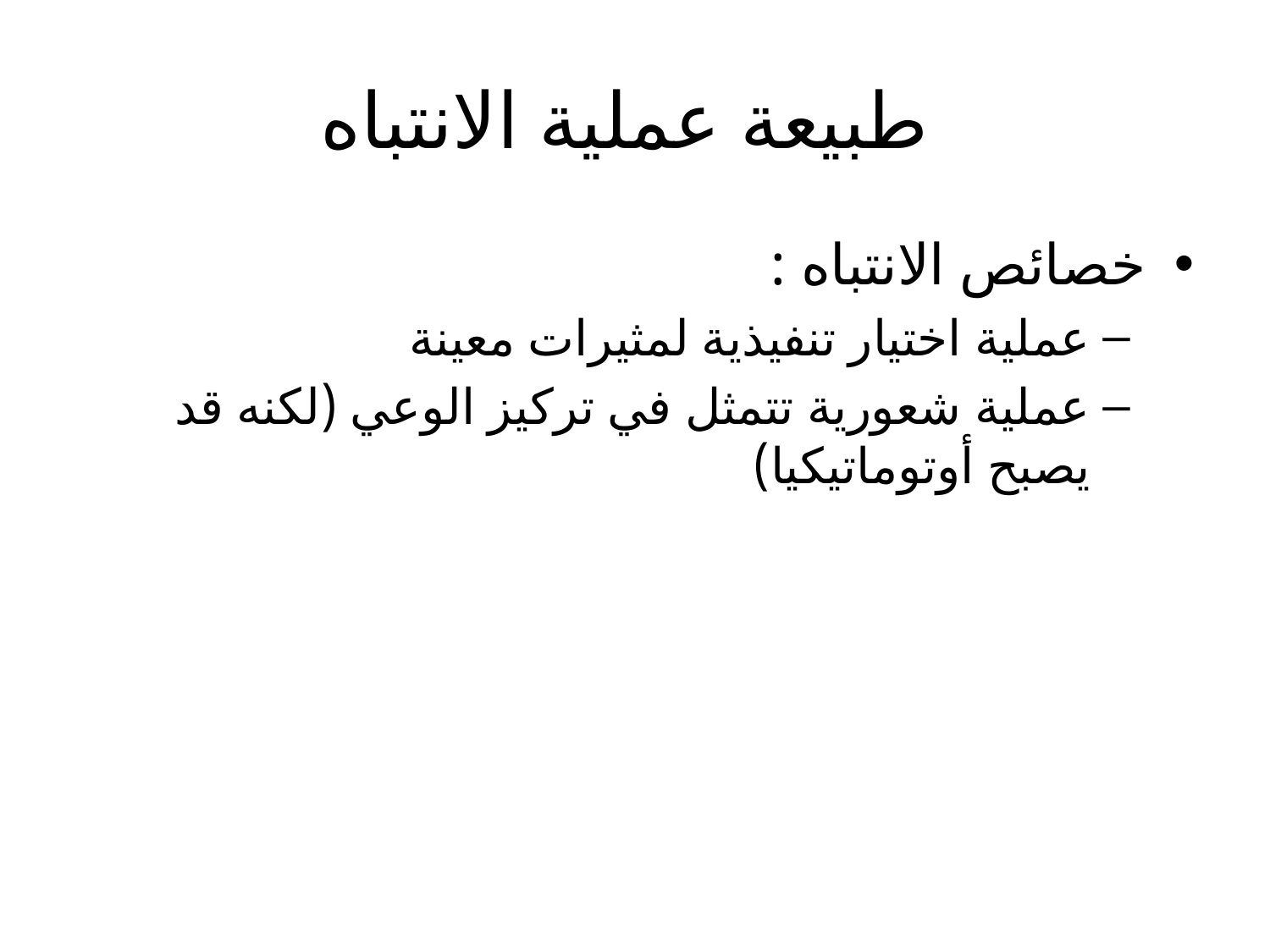

# طبيعة عملية الانتباه
خصائص الانتباه :
عملية اختيار تنفيذية لمثيرات معينة
عملية شعورية تتمثل في تركيز الوعي (لكنه قد يصبح أوتوماتيكيا)